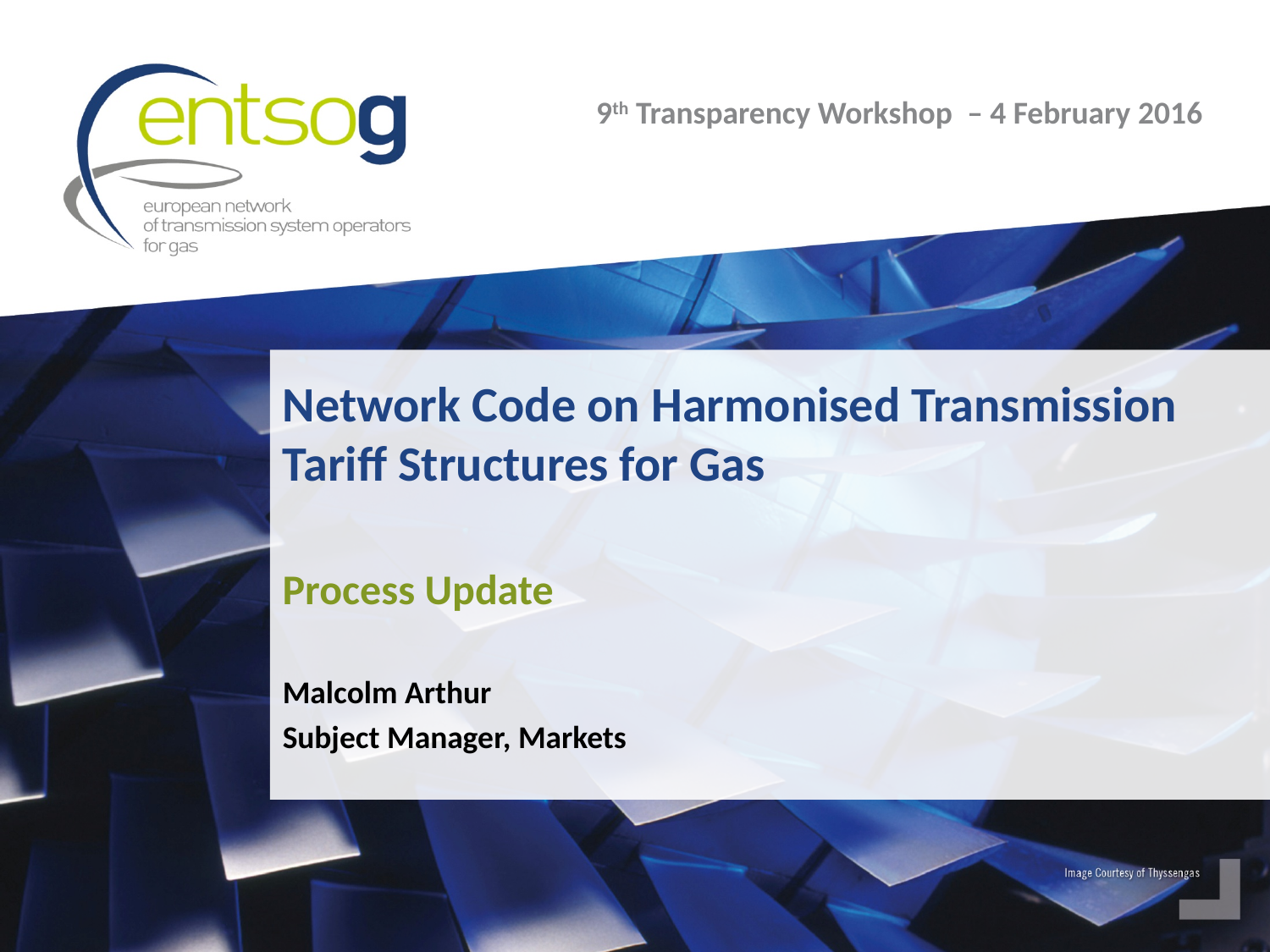

9th Transparency Workshop  – 4 February 2016
# Network Code on Harmonised Transmission Tariff Structures for Gas
Process Update
Malcolm Arthur
Subject Manager, Markets